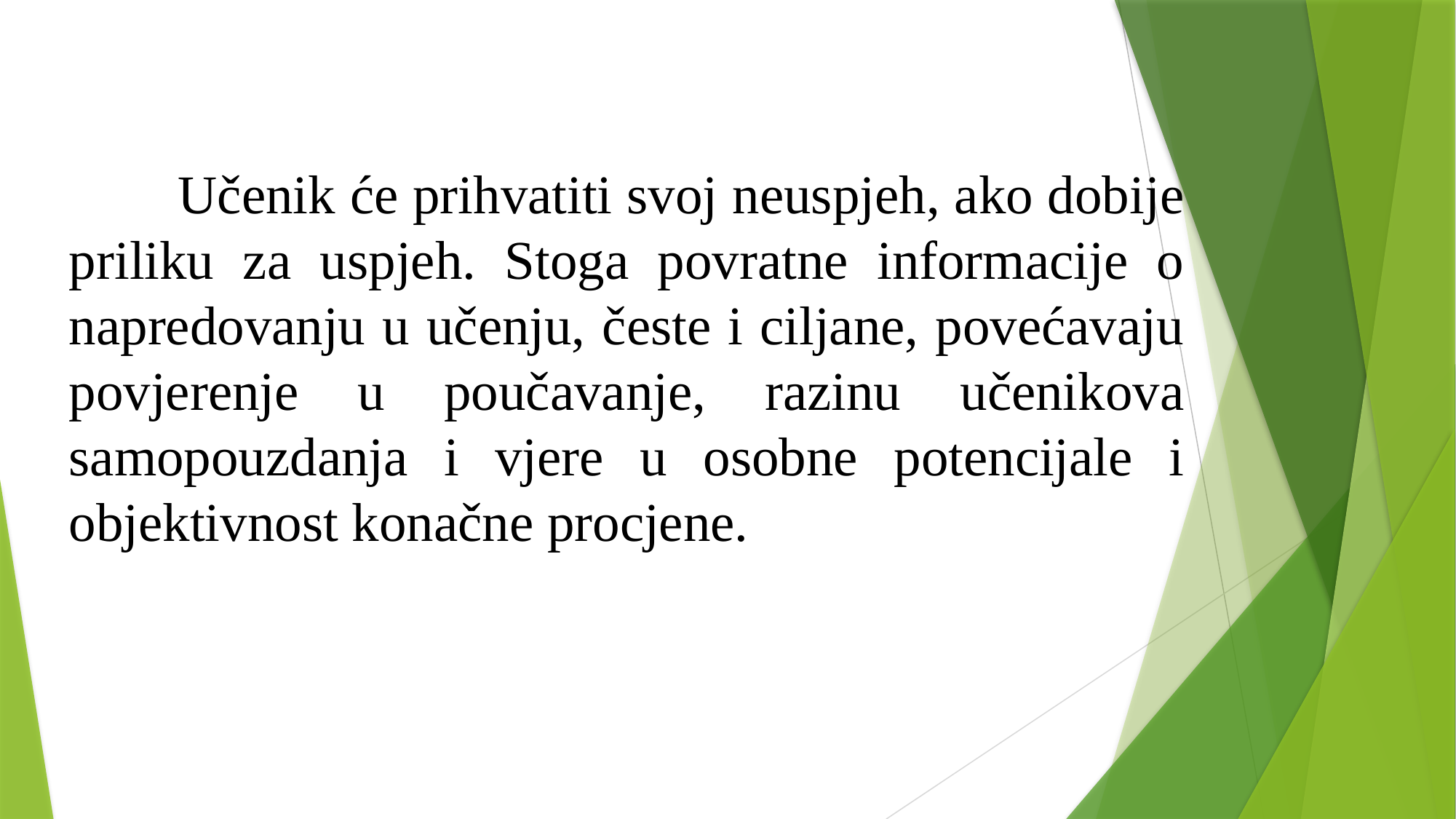

Učenik će prihvatiti svoj neuspjeh, ako dobije priliku za uspjeh. Stoga povratne informacije o napredovanju u učenju, česte i ciljane, povećavaju povjerenje u poučavanje, razinu učenikova samopouzdanja i vjere u osobne potencijale i objektivnost konačne procjene.